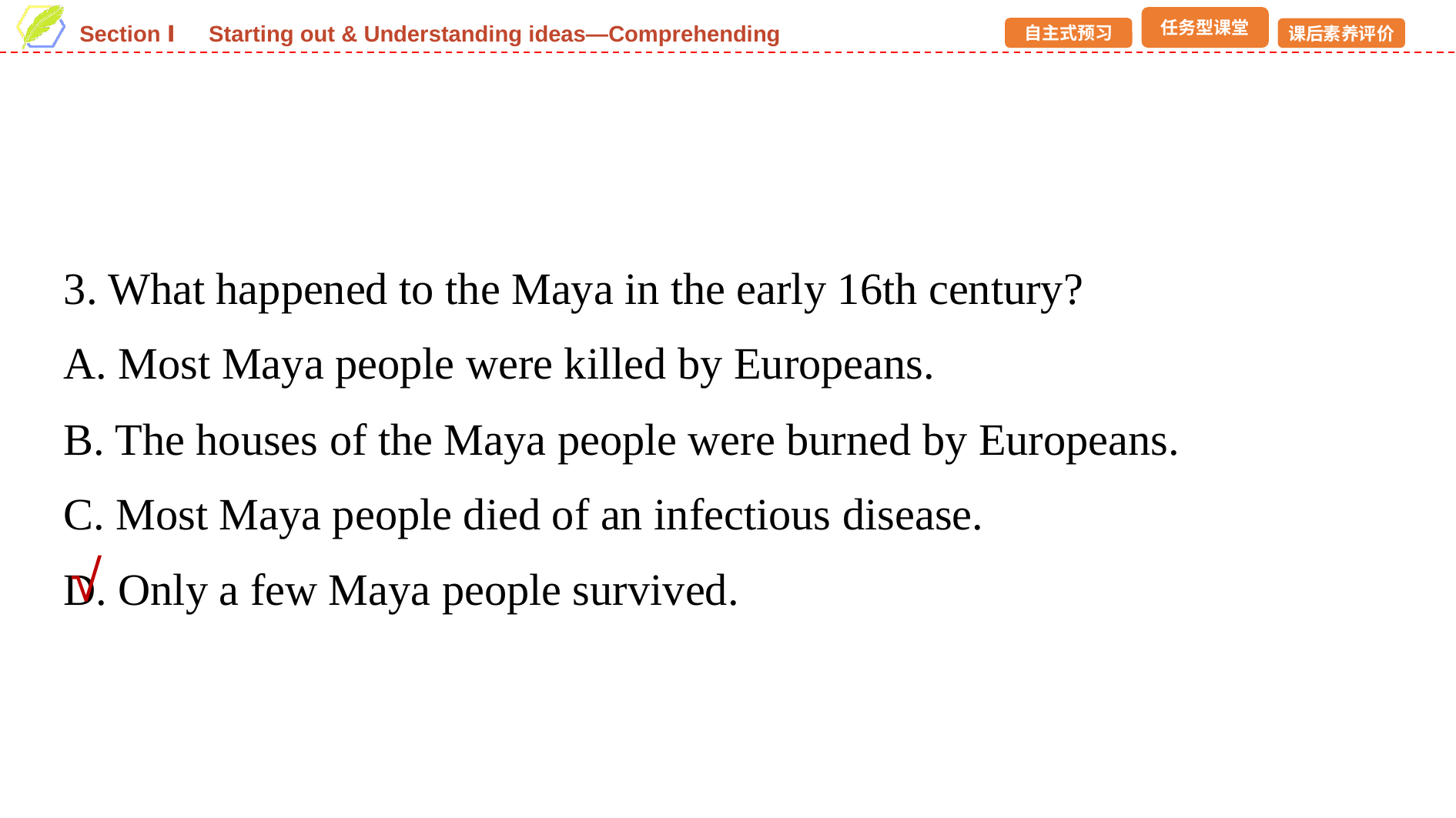

3. What happened to the Maya in the early 16th century?
A. Most Maya people were killed by Europeans.
B. The houses of the Maya people were burned by Europeans.
C. Most Maya people died of an infectious disease.
D. Only a few Maya people survived.
√